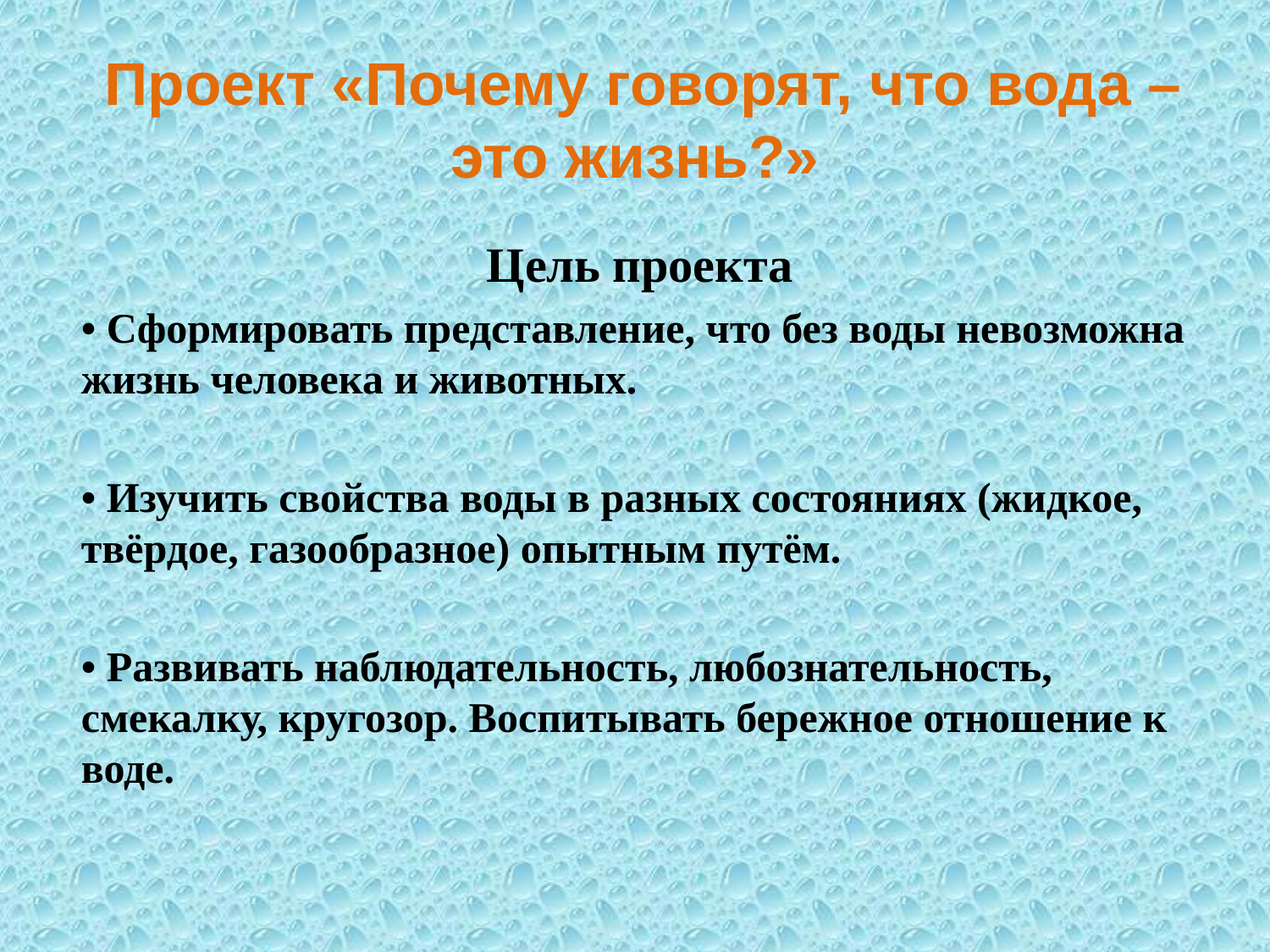

# Проект «Почему говорят, что вода – это жизнь?»

Цель проекта
• Сформировать представление, что без воды невозможна жизнь человека и животных.

• Изучить свойства воды в разных состояниях (жидкое, твёрдое, газообразное) опытным путём.

• Развивать наблюдательность, любознательность, смекалку, кругозор. Воспитывать бережное отношение к воде.